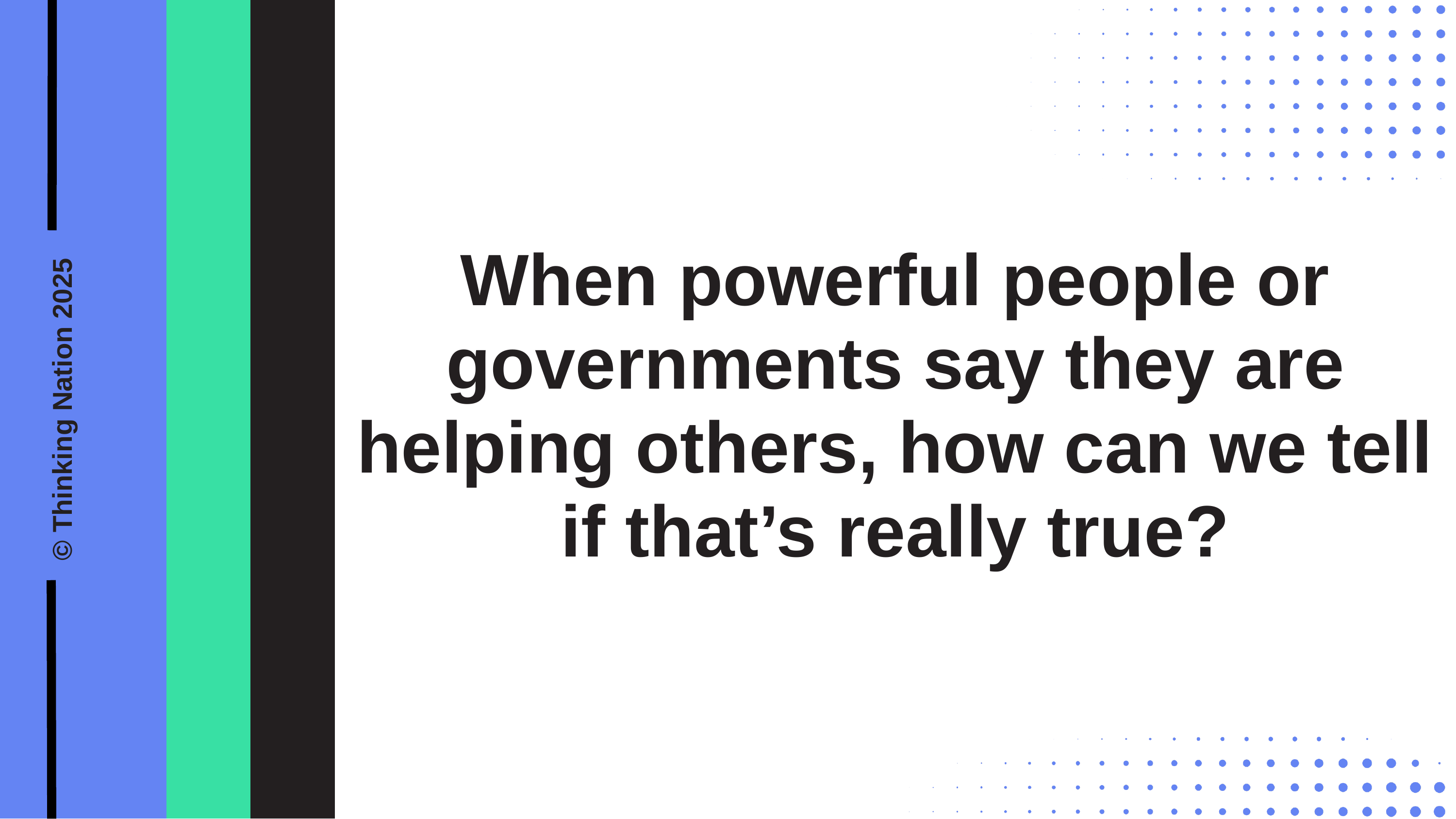

When powerful people or governments say they are helping others, how can we tell if that’s really true?
© Thinking Nation 2025